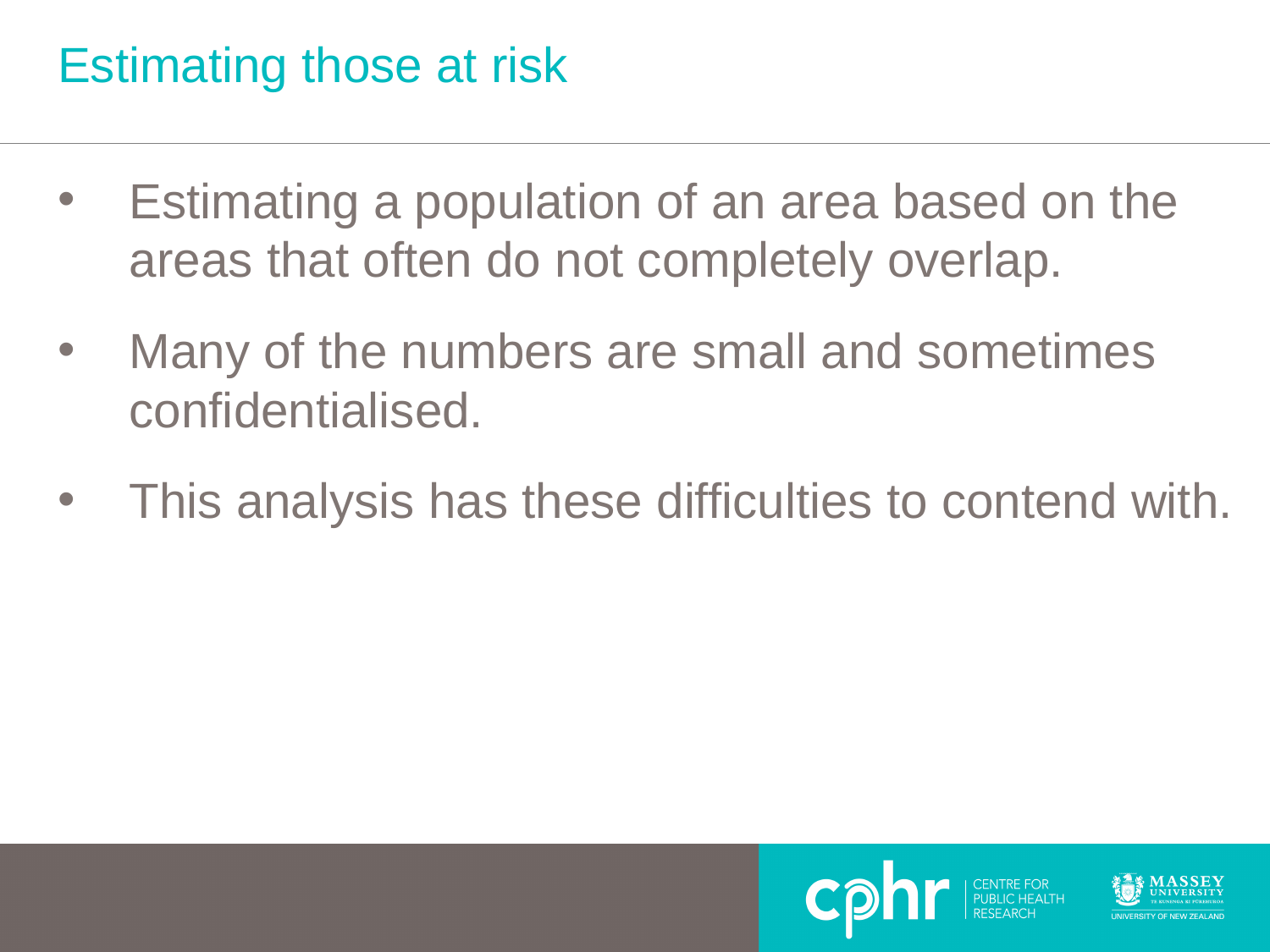

# Estimating those at risk
Estimating a population of an area based on the areas that often do not completely overlap.
Many of the numbers are small and sometimes confidentialised.
This analysis has these difficulties to contend with.